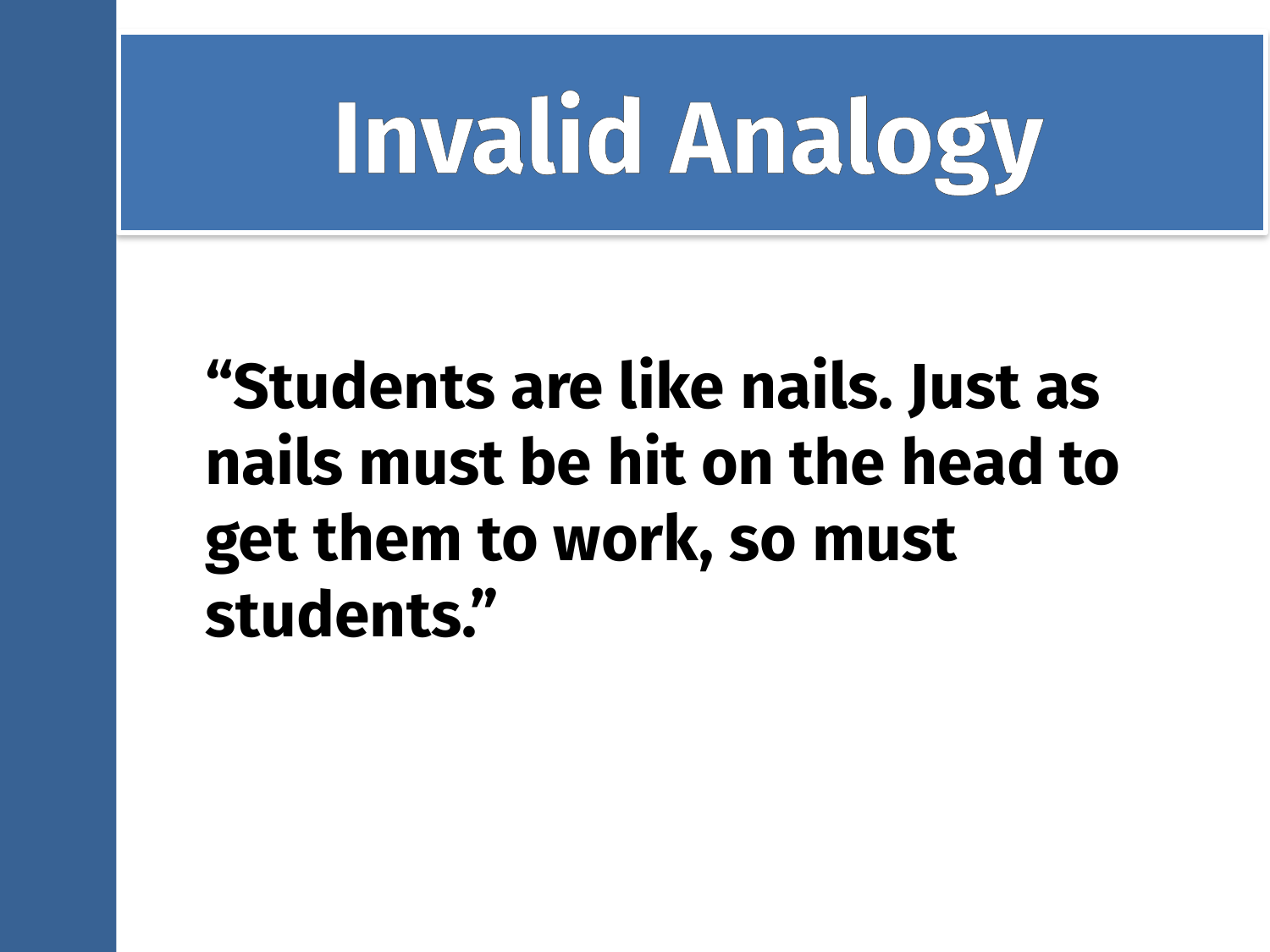

# Invalid Analogy
“Students are like nails. Just as nails must be hit on the head to get them to work, so must students.”